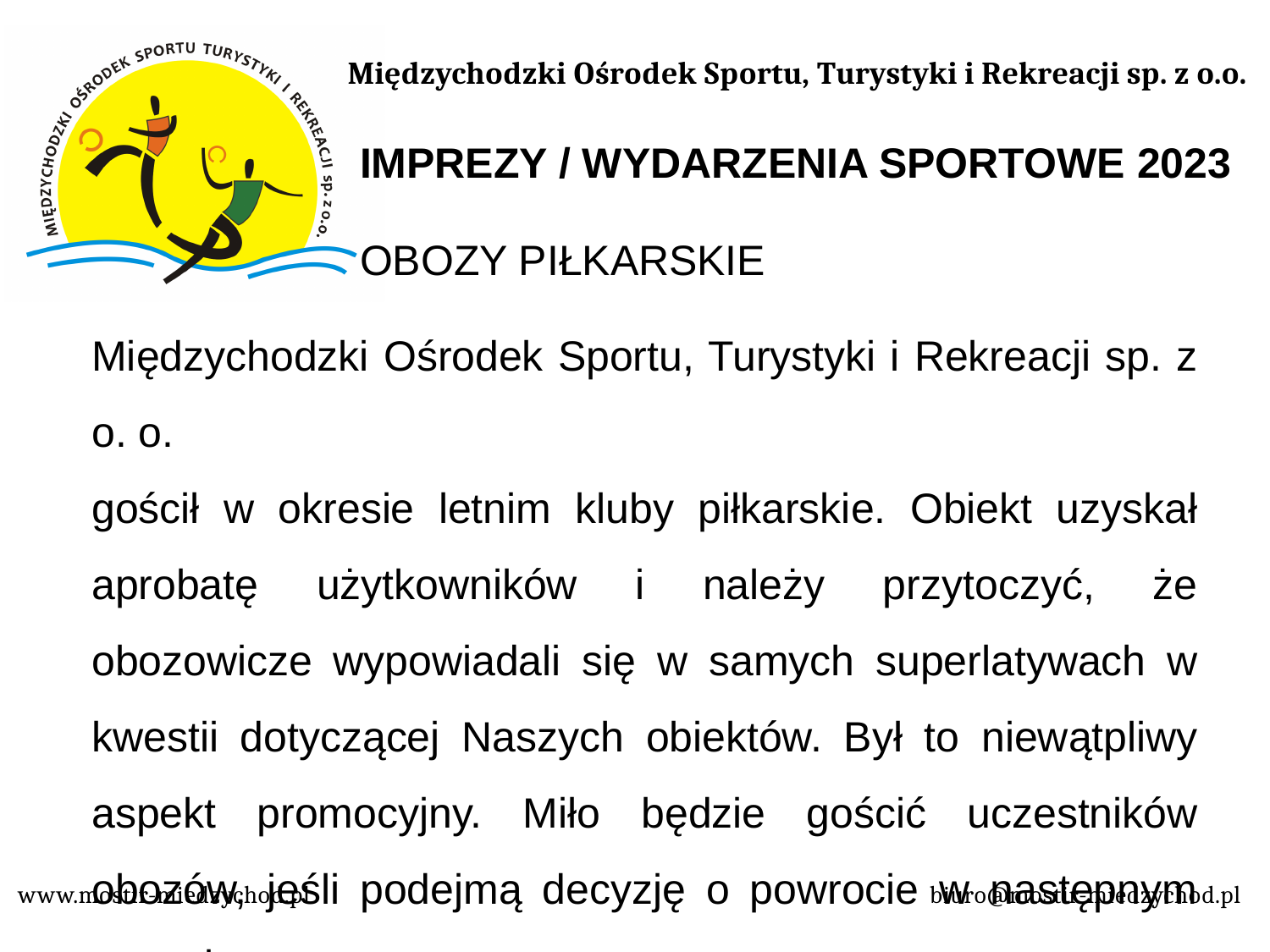

IMPREZY / WYDARZENIA SPORTOWE 2023

OBOZY PIŁKARSKIE

Międzychodzki Ośrodek Sportu, Turystyki i Rekreacji sp. z o. o.
gościł w okresie letnim kluby piłkarskie. Obiekt uzyskał aprobatę użytkowników i należy przytoczyć, że obozowicze wypowiadali się w samych superlatywach w kwestii dotyczącej Naszych obiektów. Był to niewątpliwy aspekt promocyjny. Miło będzie gościć uczestników obozów, jeśli podejmą decyzję o powrocie w następnym sezonie.